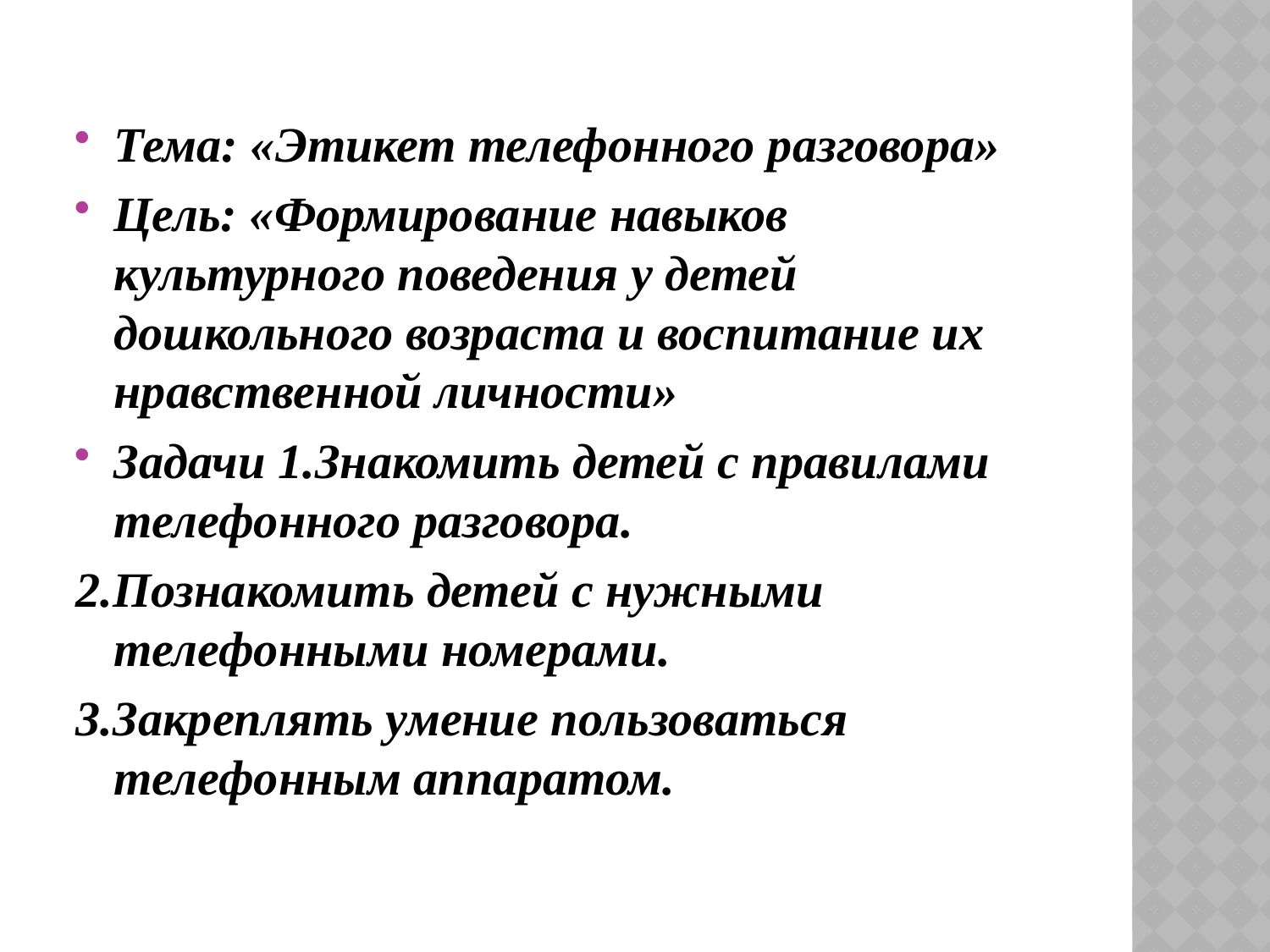

#
Тема: «Этикет телефонного разговора»
Цель: «Формирование навыков культурного поведения у детей дошкольного возраста и воспитание их нравственной личности»
Задачи 1.Знакомить детей с правилами телефонного разговора.
2.Познакомить детей с нужными телефонными номерами.
3.Закреплять умение пользоваться телефонным аппаратом.